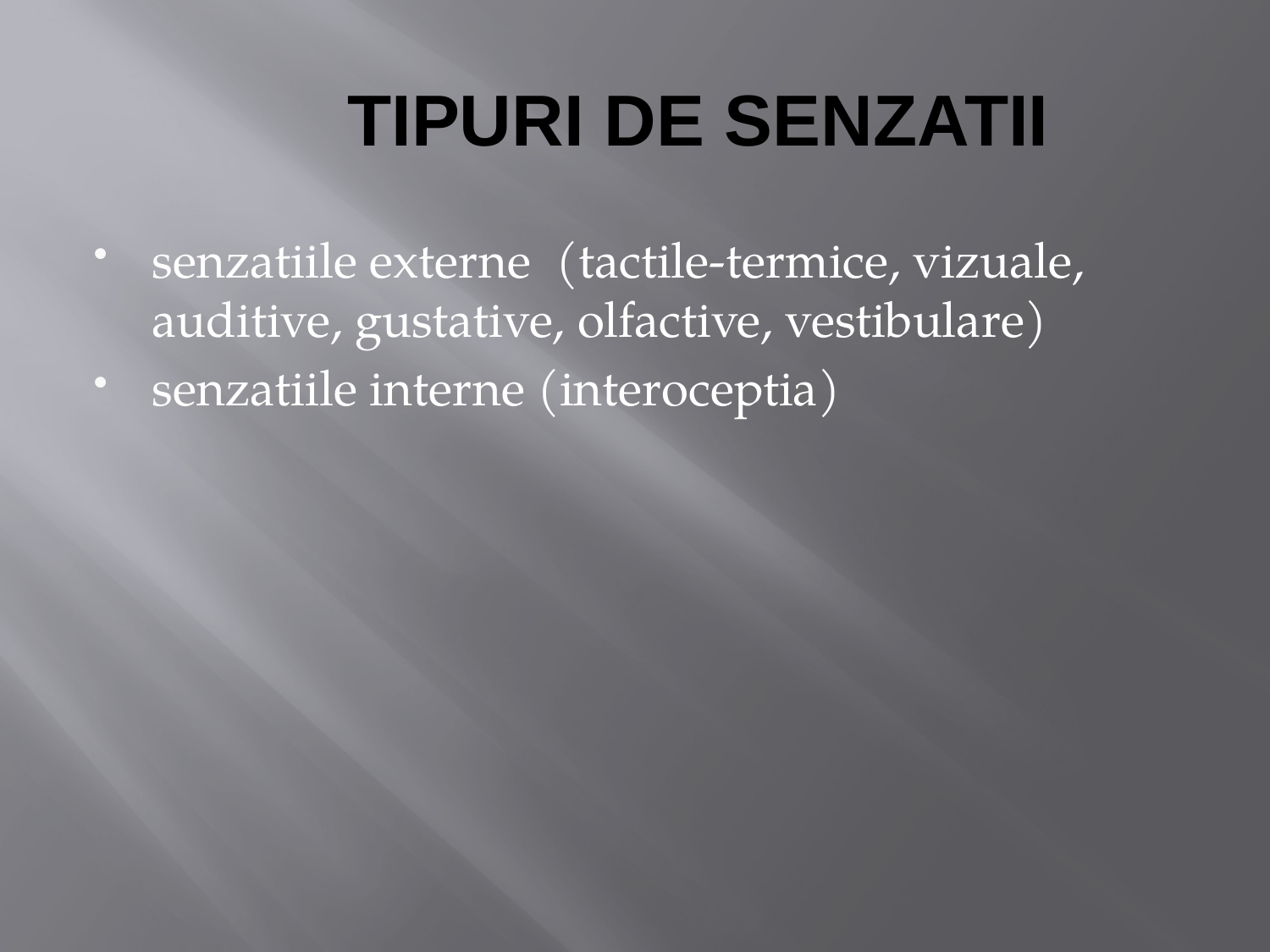

# TIPURI DE SENZATII
senzatiile externe  (tactile-termice, vizuale, auditive, gustative, olfactive, vestibulare)
senzatiile interne (interoceptia)